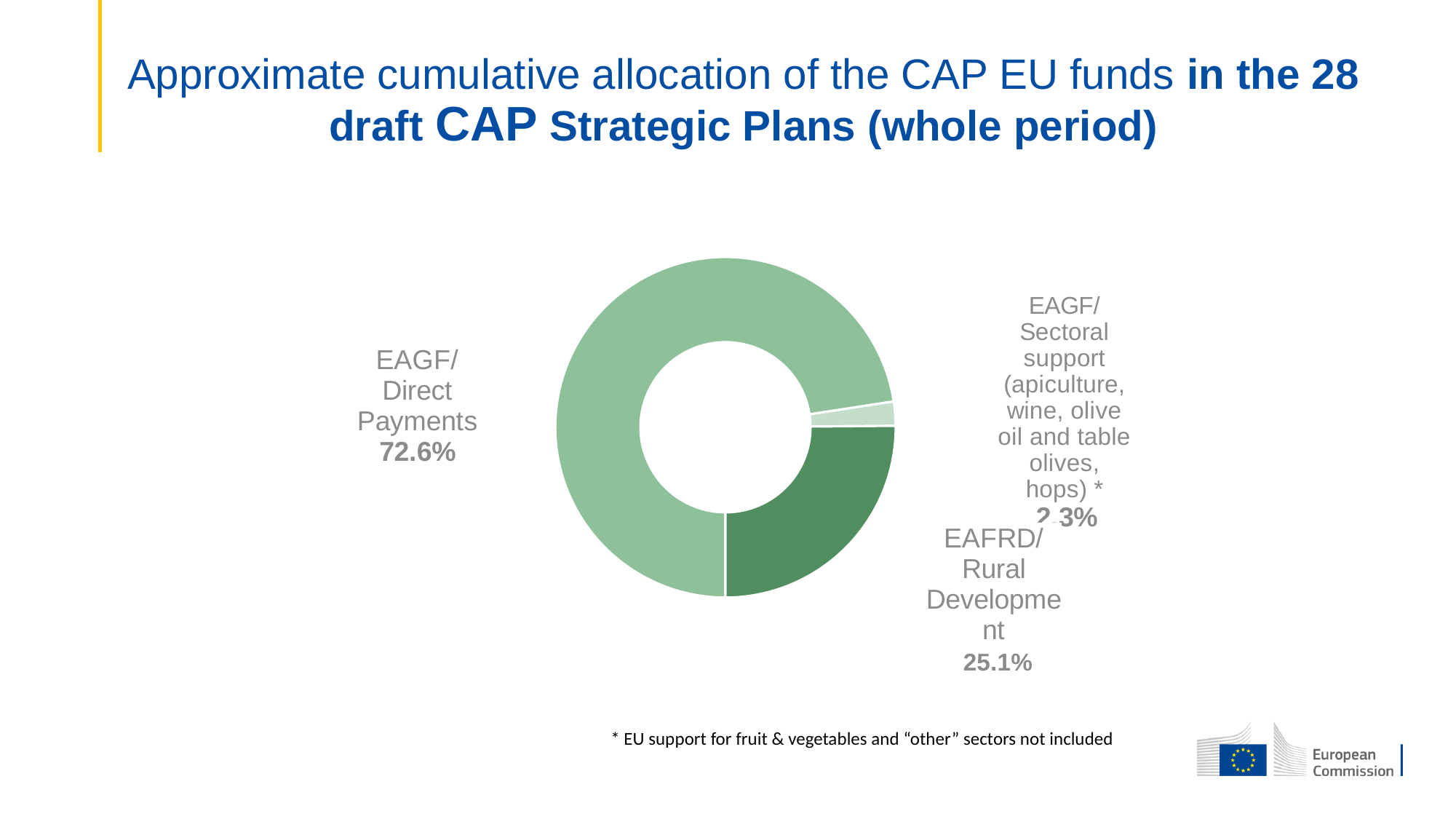

# Approximate cumulative allocation of the CAP EU funds in the 28 draft CAP Strategic Plans (whole period)

### Chart

| Category |  |
|---|---|
| EAGF/Direct Payments | 0.725725993320095 |
| EAGF/Sectoral support (apiculture, wine, olive oil and table olives, hops) | 0.02291413636785046 |
| EAFRD/Rural Development | 0.2513598703120545 |
* EU support for fruit & vegetables and “other” sectors not included